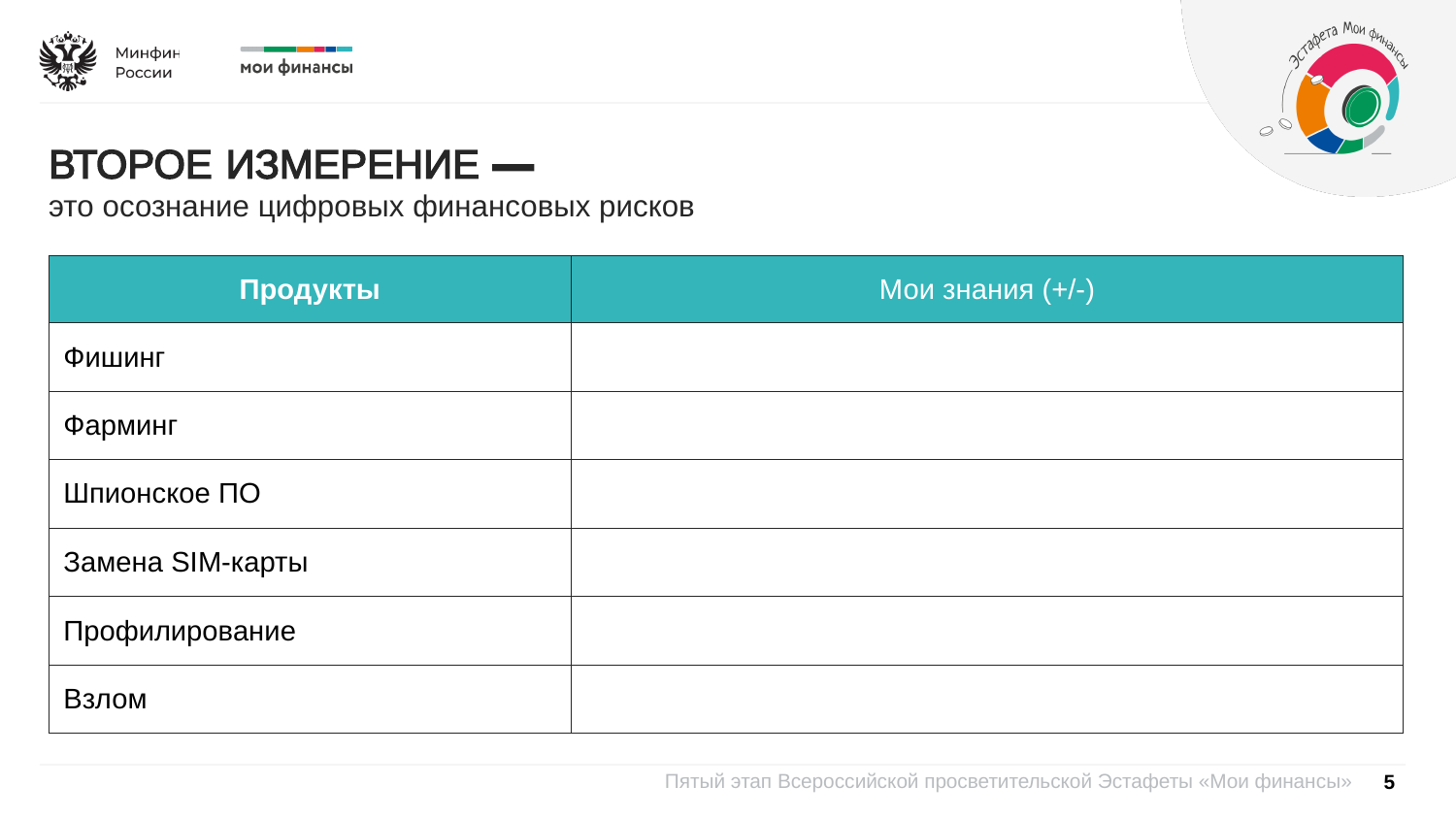

ВТОРОЕ ИЗМЕРЕНИЕ —
это осознание цифровых финансовых рисков
| Продукты | Мои знания (+/-) |
| --- | --- |
| Фишинг |  |
| Фарминг |  |
| Шпионское ПО |  |
| Замена SIM-карты |  |
| Профилирование |  |
| Взлом |  |
5